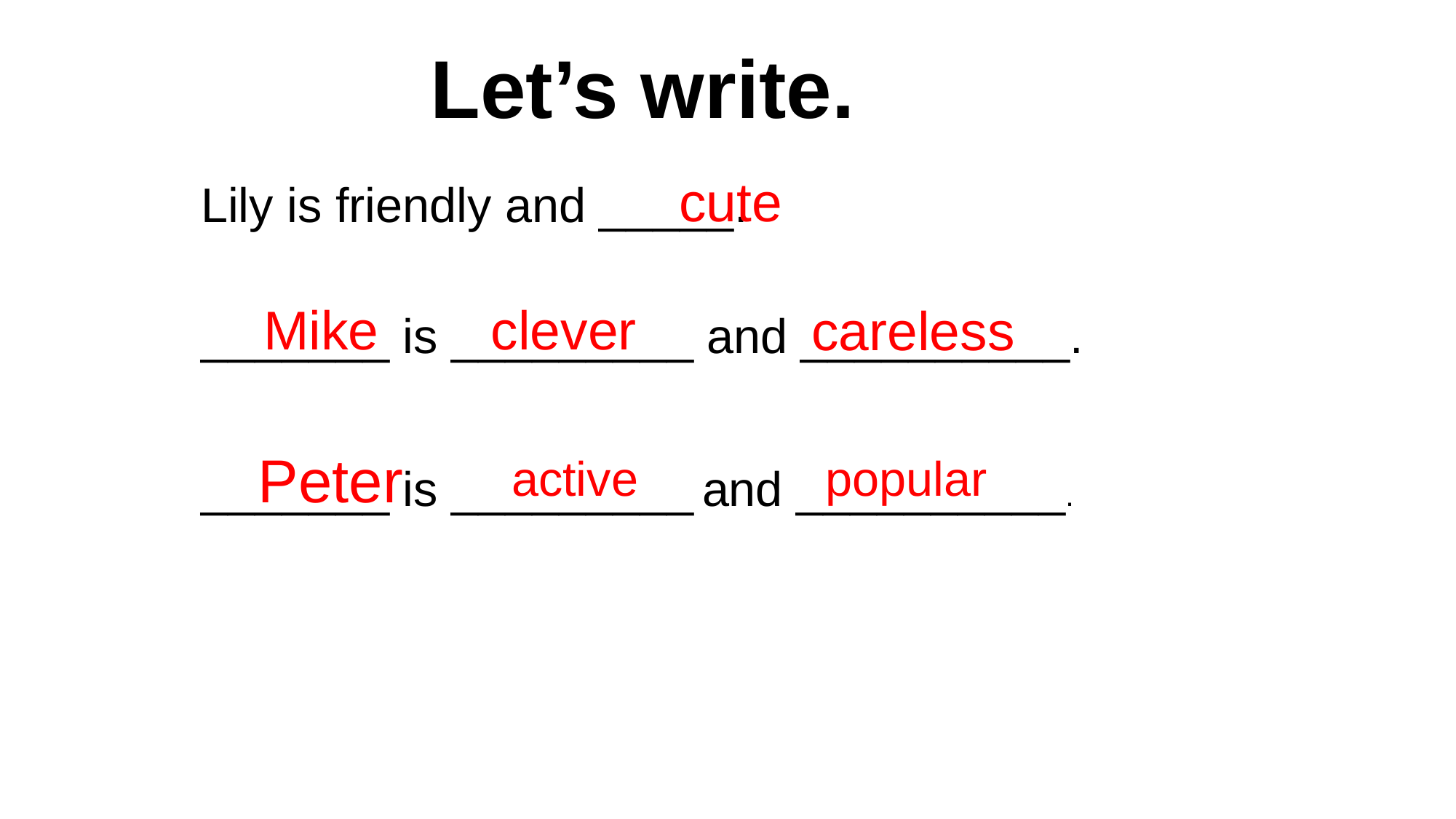

Let’s write.
cute
Lily is friendly and _____.

_______ is _________ and __________.

_______ is _________ and __________.

Mike
clever
careless
Peter
active
popular